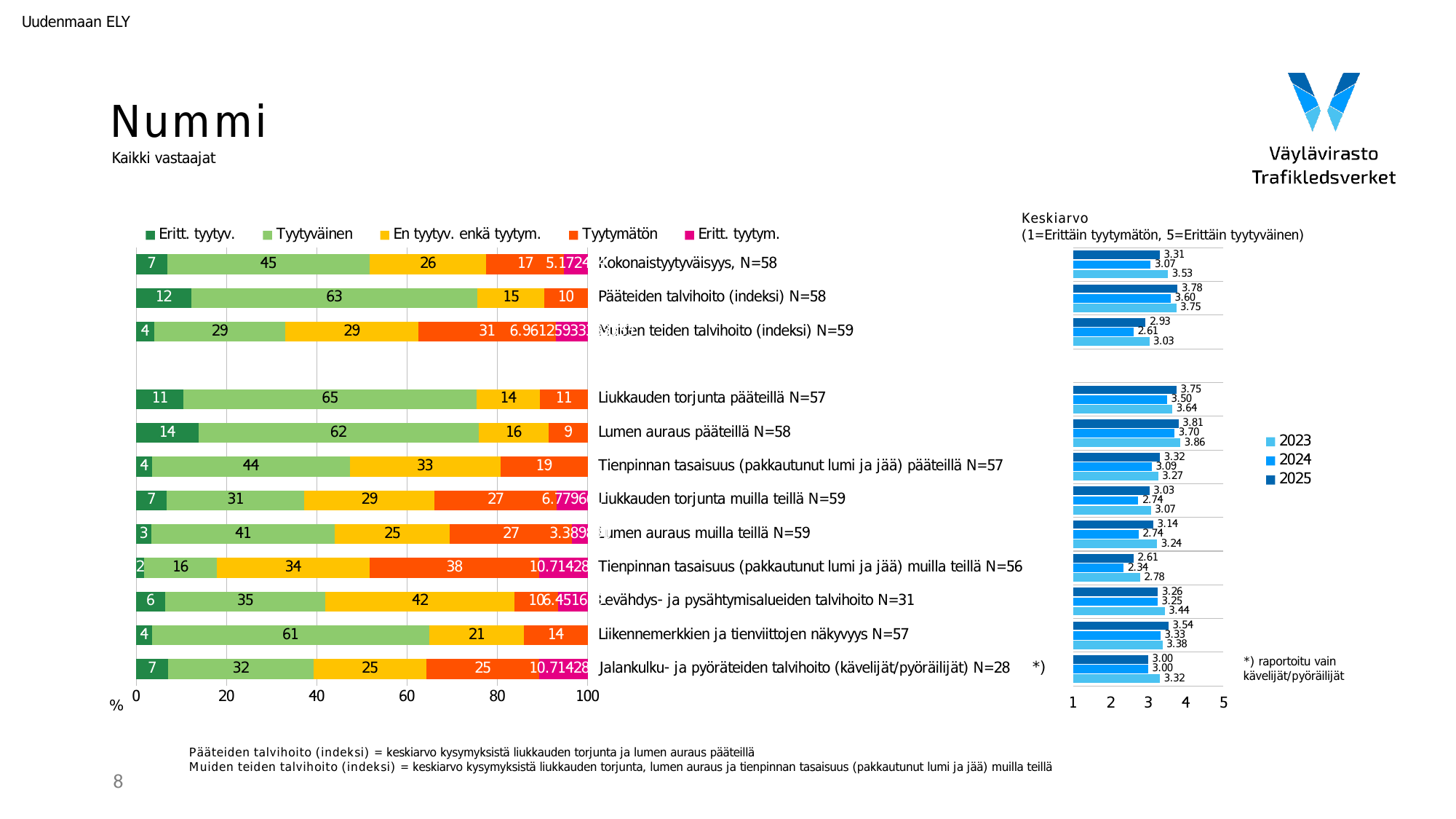

Uudenmaan ELY
# Nummi
Kaikki vastaajat
Keskiarvo
(1=Erittäin tyytymätön, 5=Erittäin tyytyväinen)

### Chart

| Category | Eritt. tyytyv. | Tyytyväinen | En tyytyv. enkä tyytym. | Tyytymätön | Eritt. tyytym. |
|---|---|---|---|---|---|
| Kokonaistyytyväisyys, N=58 | 6.896552 | 44.827586 | 25.862069 | 17.241379 | 5.172414 |
| Pääteiden talvihoito (indeksi) N=58 | 12.1597095 | 63.4906235 | 14.7761645 | 9.573502999999999 | None |
| Muiden teiden talvihoito (indeksi) N=59 | 3.985068666666667 | 29.085956666666664 | 29.38861966666667 | 30.579096000000003 | 6.9612593333333335 |
|  | None | None | None | None | None |
| Liukkauden torjunta pääteillä N=57 | 10.526316 | 64.912281 | 14.035088 | 10.526316 | None |
| Lumen auraus pääteillä N=58 | 13.793103 | 62.068966 | 15.517241 | 8.62069 | None |
| Tienpinnan tasaisuus (pakkautunut lumi ja jää) pääteillä N=57 | 3.508772 | 43.859649 | 33.333333 | 19.298246 | None |
| Liukkauden torjunta muilla teillä N=59 | 6.779661 | 30.508475 | 28.813559 | 27.118644 | 6.779661 |
| Lumen auraus muilla teillä N=59 | 3.389831 | 40.677966 | 25.423729 | 27.118644 | 3.389831 |
| Tienpinnan tasaisuus (pakkautunut lumi ja jää) muilla teillä N=56 | 1.785714 | 16.071429 | 33.928571 | 37.5 | 10.714286 |
| Levähdys- ja pysähtymisalueiden talvihoito N=31 | 6.451613 | 35.483871 | 41.935484 | 9.677419 | 6.451613 |
| Liikennemerkkien ja tienviittojen näkyvyys N=57 | 3.508772 | 61.403509 | 21.052632 | 14.035088 | None |
| Jalankulku- ja pyöräteiden talvihoito (kävelijät/pyöräilijät) N=28 | 7.142857 | 32.142857 | 25.0 | 25.0 | 10.714286 |

### Chart

| Category | 2025 | 2024 | 2023 |
|---|---|---|---|
*) raportoitu vain
kävelijät/pyöräilijät
*)
%
Pääteiden talvihoito (indeksi) = keskiarvo kysymyksistä liukkauden torjunta ja lumen auraus pääteillä
Muiden teiden talvihoito (indeksi) = keskiarvo kysymyksistä liukkauden torjunta, lumen auraus ja tienpinnan tasaisuus (pakkautunut lumi ja jää) muilla teillä

8